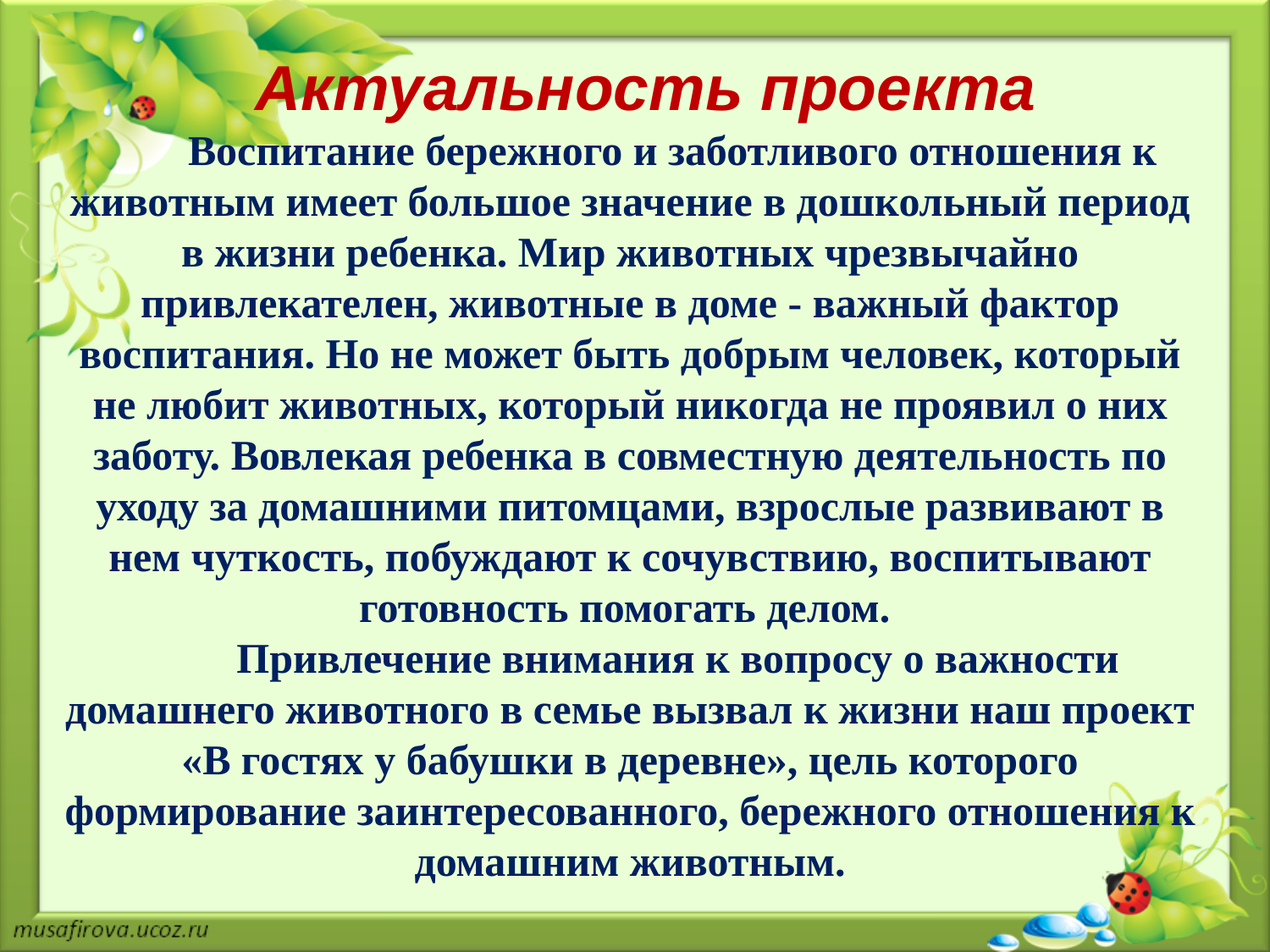

Актуальность проекта
     Воспитание бережного и заботливого отношения к животным имеет большое значение в дошкольный период в жизни ребенка. Мир животных чрезвычайно привлекателен, животные в доме - важный фактор воспитания. Но не может быть добрым человек, который не любит животных, который никогда не проявил о них заботу. Вовлекая ребенка в совместную деятельность по уходу за домашними питомцами, взрослые развивают в нем чуткость, побуждают к сочувствию, воспитывают готовность помогать делом.
      Привлечение внимания к вопросу о важности домашнего животного в семье вызвал к жизни наш проект «В гостях у бабушки в деревне», цель которого формирование заинтересованного, бережного отношения к домашним животным.